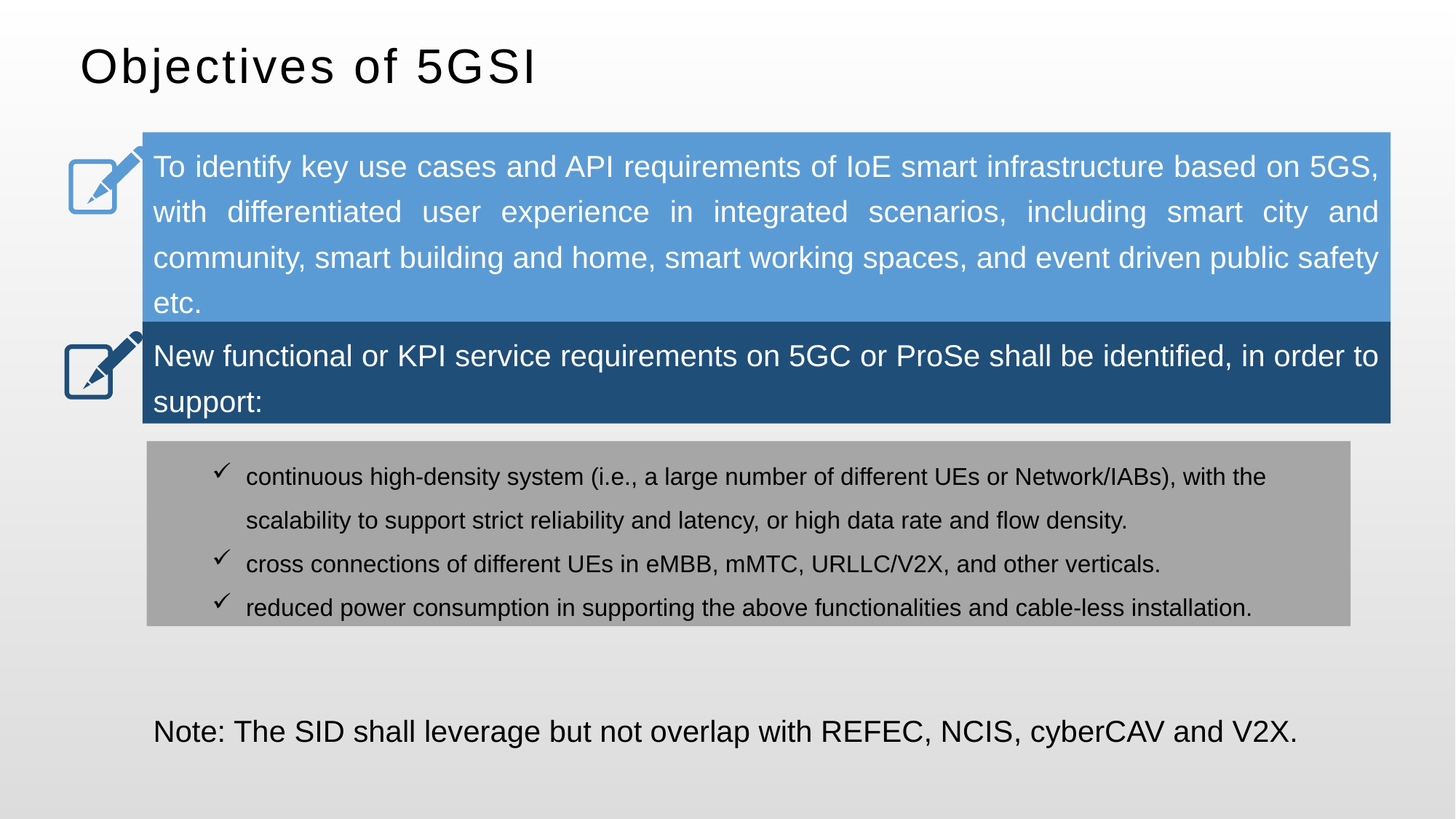

Objectives of 5GSI
To identify key use cases and API requirements of IoE smart infrastructure based on 5GS, with differentiated user experience in integrated scenarios, including smart city and community, smart building and home, smart working spaces, and event driven public safety etc.

New functional or KPI service requirements on 5GC or ProSe shall be identified, in order to support:

continuous high-density system (i.e., a large number of different UEs or Network/IABs), with the scalability to support strict reliability and latency, or high data rate and flow density.
cross connections of different UEs in eMBB, mMTC, URLLC/V2X, and other verticals.
reduced power consumption in supporting the above functionalities and cable-less installation.
Note: The SID shall leverage but not overlap with REFEC, NCIS, cyberCAV and V2X.